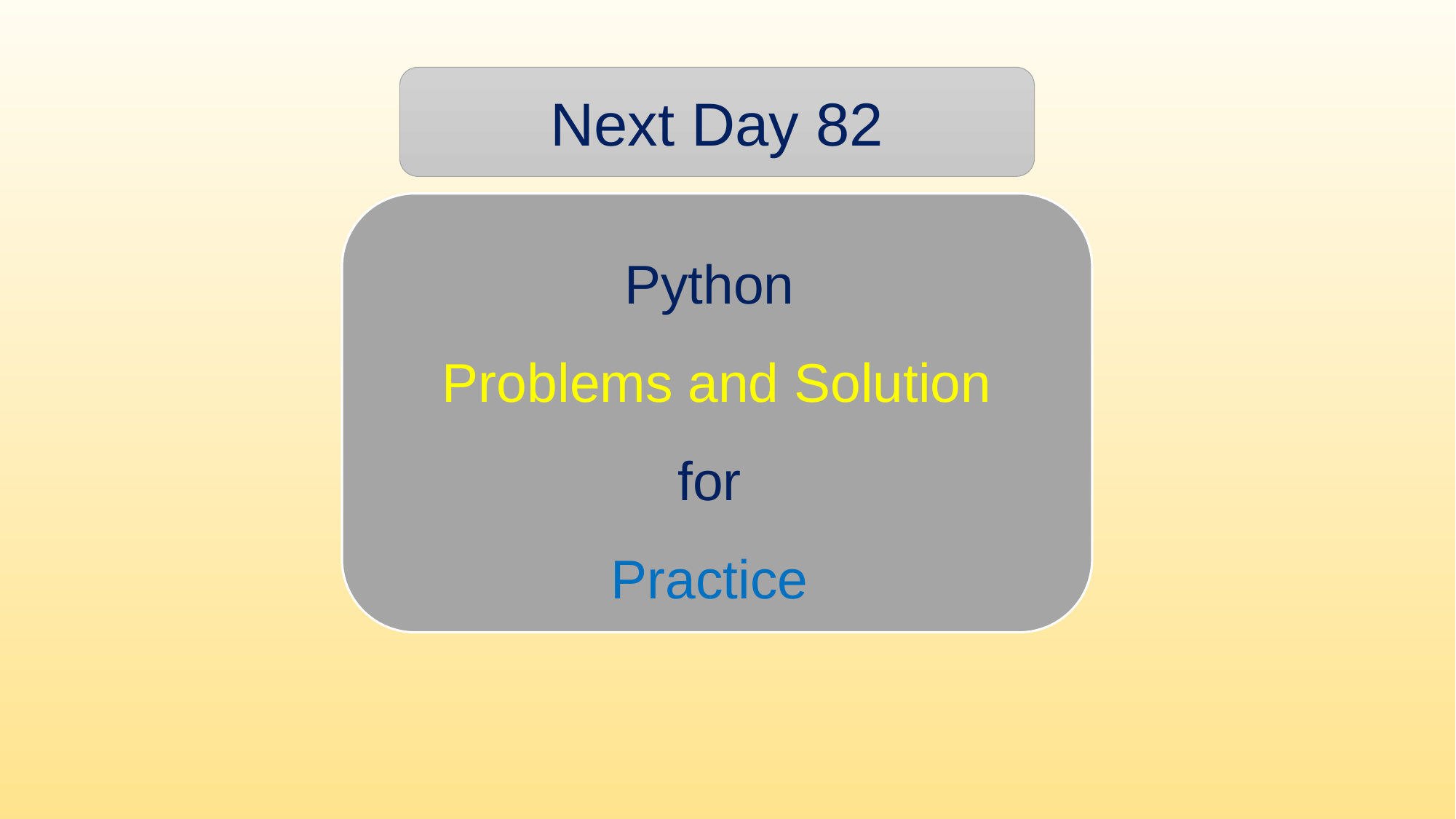

Next Day 82
Python
Problems and Solution
for
Practice